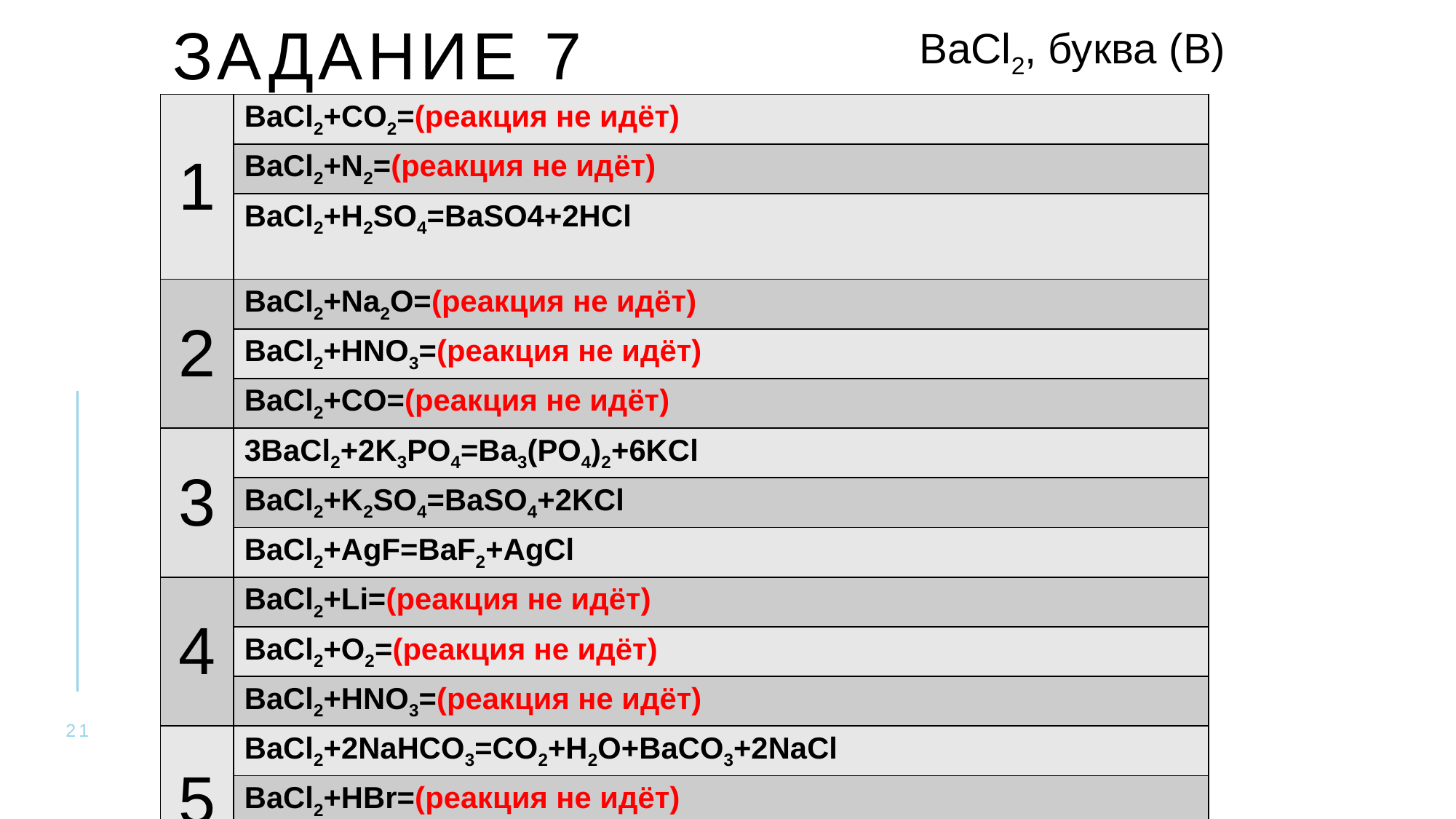

BaCl2, буква (В)
# Задание 7
| 1 | BaCl2+CO2=(реакция не идёт) |
| --- | --- |
|  | BaCl2+N2=(реакция не идёт) |
|  | BaCl2+H2SO4=BaSO4+2HCl |
| 2 | BaCl2+Na2O=(реакция не идёт) |
|  | BaCl2+HNO3=(реакция не идёт) |
|  | BaCl2+CO=(реакция не идёт) |
| 3 | 3BaCl2+2K3PO4=Ba3(PO4)2+6KCl |
|  | BaCl2+K2SO4=BaSO4+2KCl |
|  | BaCl2+AgF=BaF2+AgCl |
| 4 | BaCl2+Li=(реакция не идёт) |
|  | BaCl2+O2=(реакция не идёт) |
|  | BaCl2+HNO3=(реакция не идёт) |
| 5 | BaCl2+2NaHCO3=CO2+H2O+BaCO3+2NaCl |
|  | BaCl2+HBr=(реакция не идёт) |
|  | BaCl2+CO2=(реакция не идёт) |
21